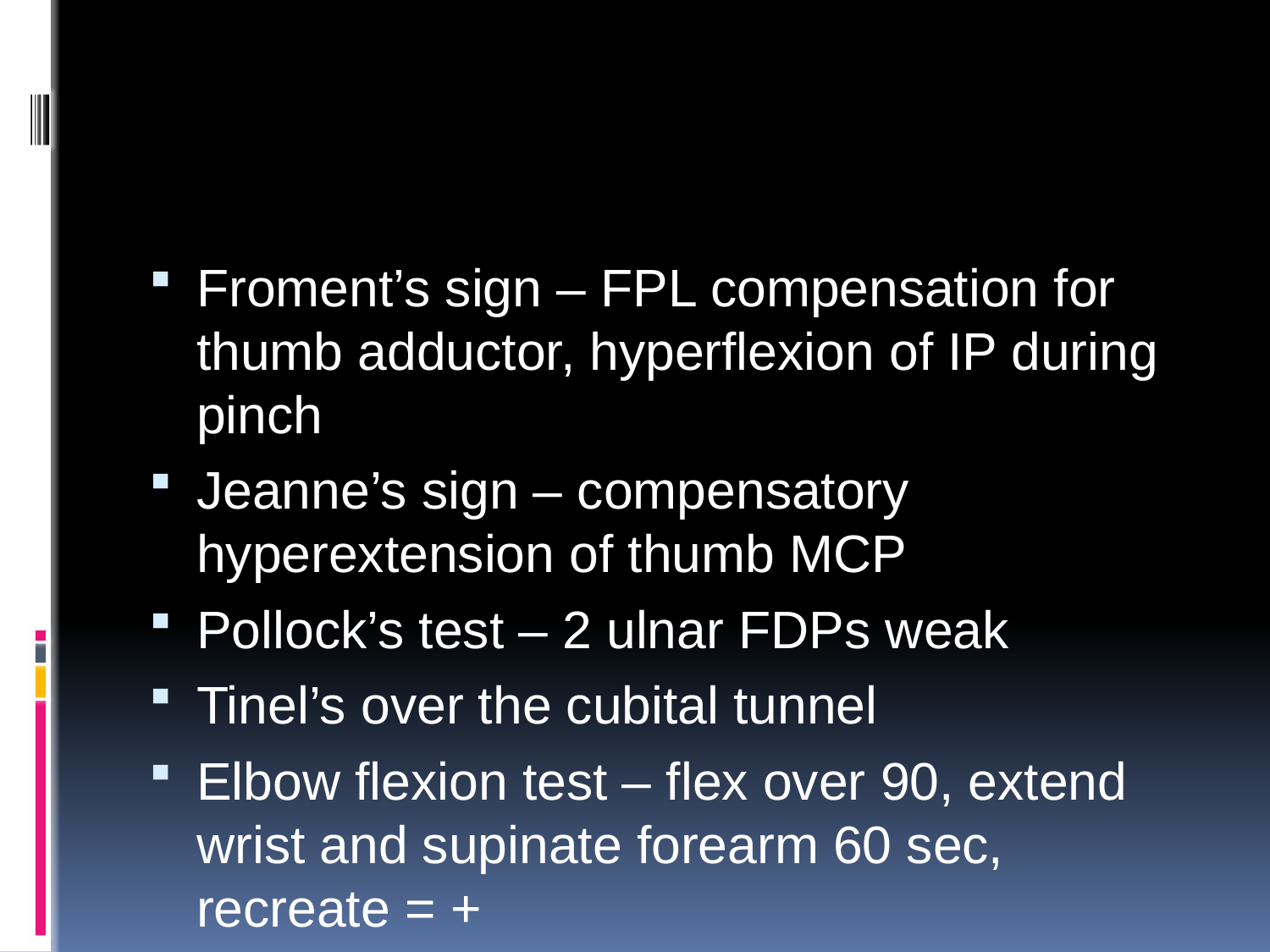

#
Froment’s sign – FPL compensation for thumb adductor, hyperflexion of IP during pinch
Jeanne’s sign – compensatory hyperextension of thumb MCP
Pollock’s test – 2 ulnar FDPs weak
Tinel’s over the cubital tunnel
Elbow flexion test – flex over 90, extend wrist and supinate forearm 60 sec, recreate = +